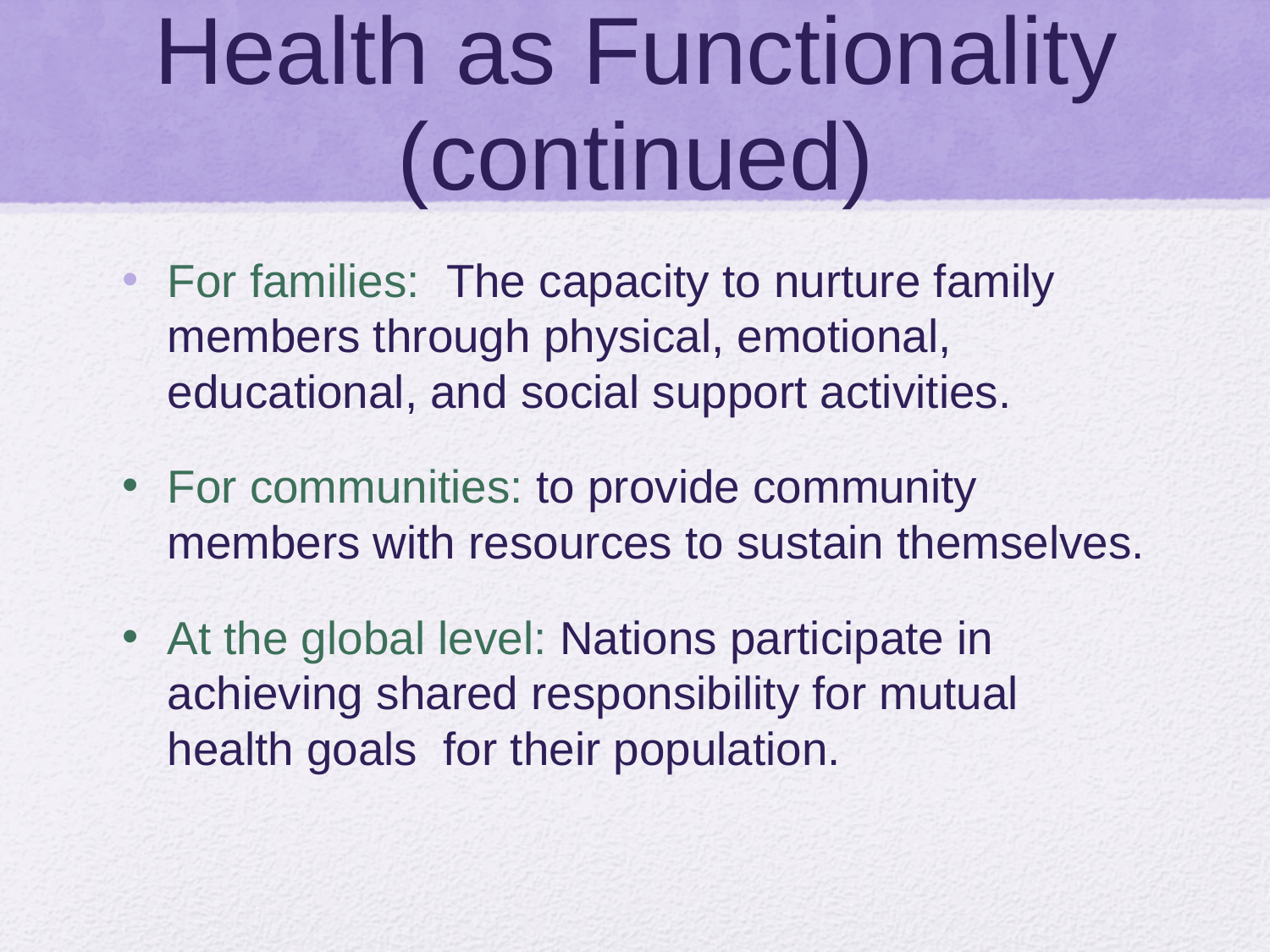

# Health as Functionality (continued)
For families:  The capacity to nurture family members through physical, emotional, educational, and social support activities.
For communities: to provide community members with resources to sustain themselves.
At the global level: Nations participate in achieving shared responsibility for mutual health goals  for their population.